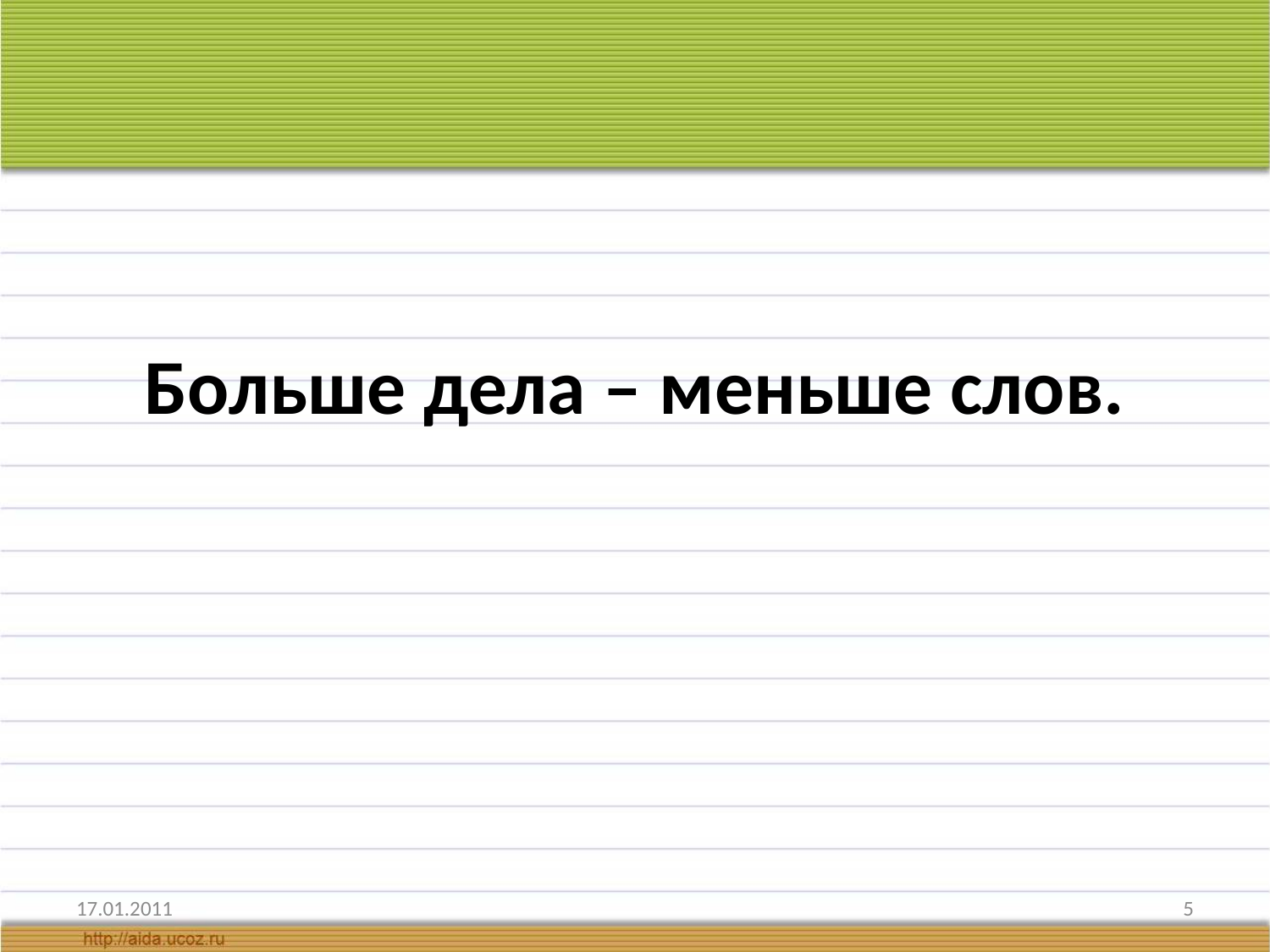

#

Больше дела – меньше слов.
17.01.2011
5